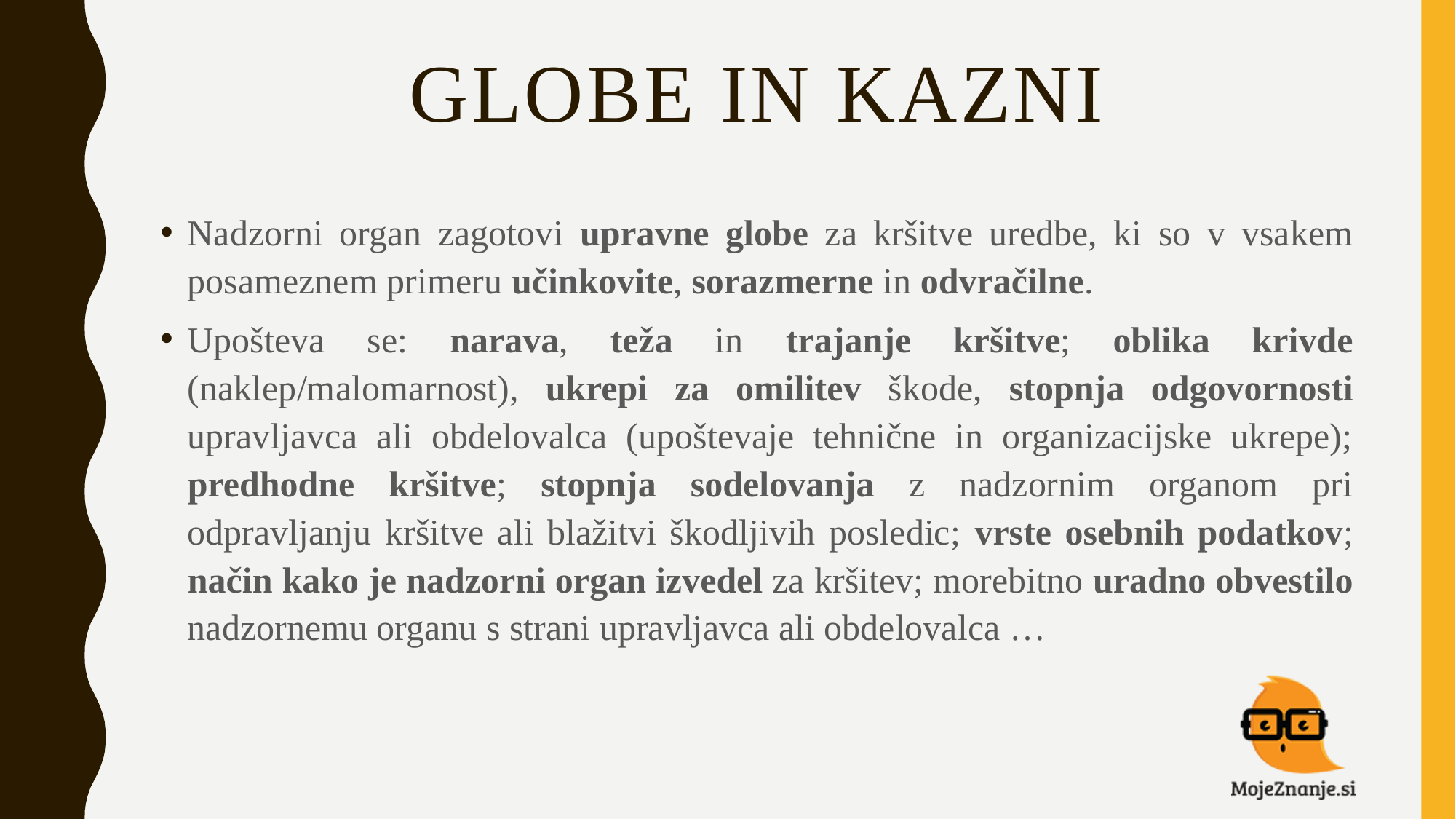

# Globe in kazni
Nadzorni organ zagotovi upravne globe za kršitve uredbe, ki so v vsakem posameznem primeru učinkovite, sorazmerne in odvračilne.
Upošteva se: narava, teža in trajanje kršitve; oblika krivde (naklep/malomarnost), ukrepi za omilitev škode, stopnja odgovornosti upravljavca ali obdelovalca (upoštevaje tehnične in organizacijske ukrepe); predhodne kršitve; stopnja sodelovanja z nadzornim organom pri odpravljanju kršitve ali blažitvi škodljivih posledic; vrste osebnih podatkov; način kako je nadzorni organ izvedel za kršitev; morebitno uradno obvestilo nadzornemu organu s strani upravljavca ali obdelovalca …